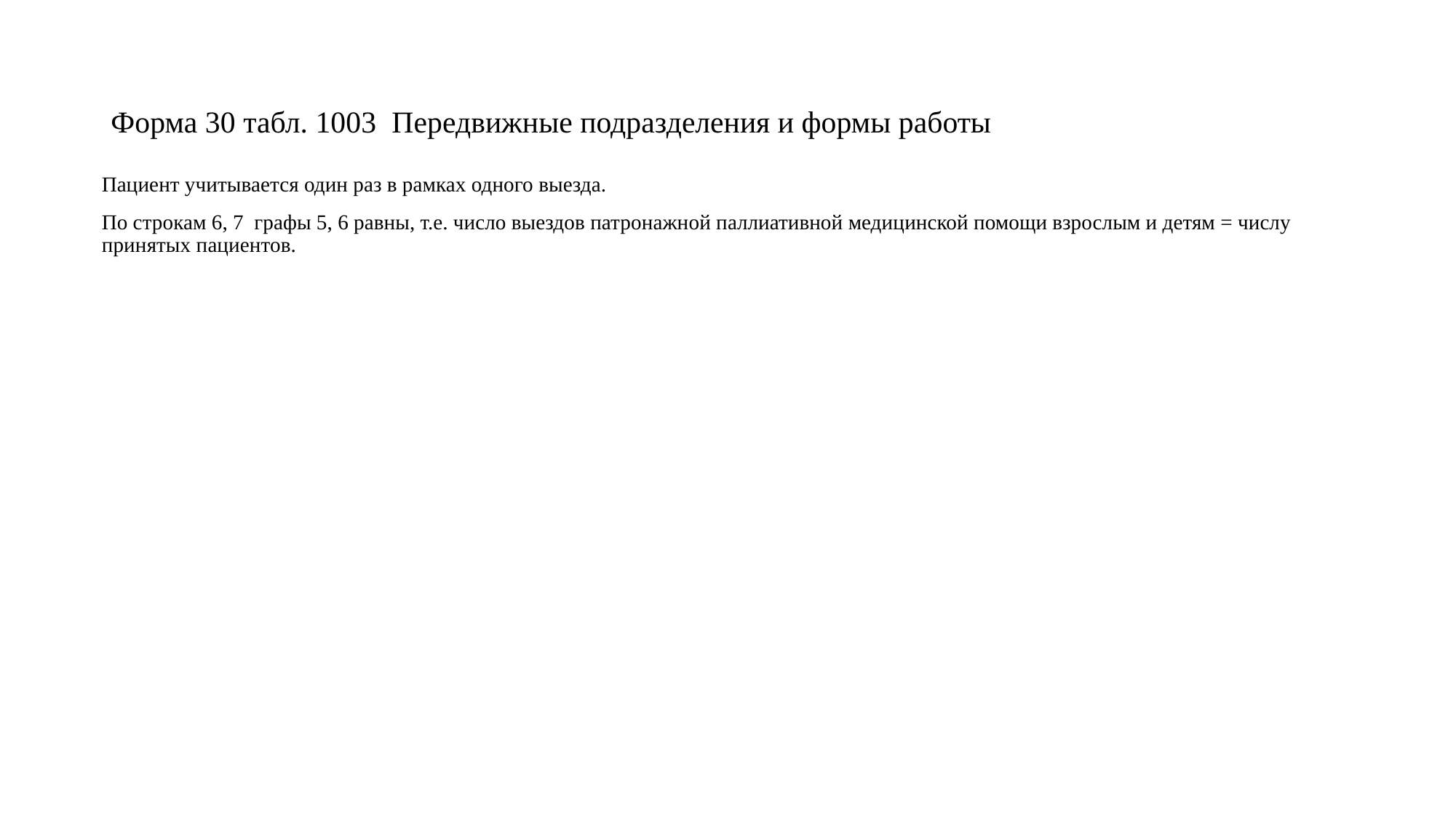

# Форма 30 табл. 1003  Передвижные подразделения и формы работы
Пациент учитывается один раз в рамках одного выезда.
По строкам 6, 7  графы 5, 6 равны, т.е. число выездов патронажной паллиативной медицинской помощи взрослым и детям = числу принятых пациентов.